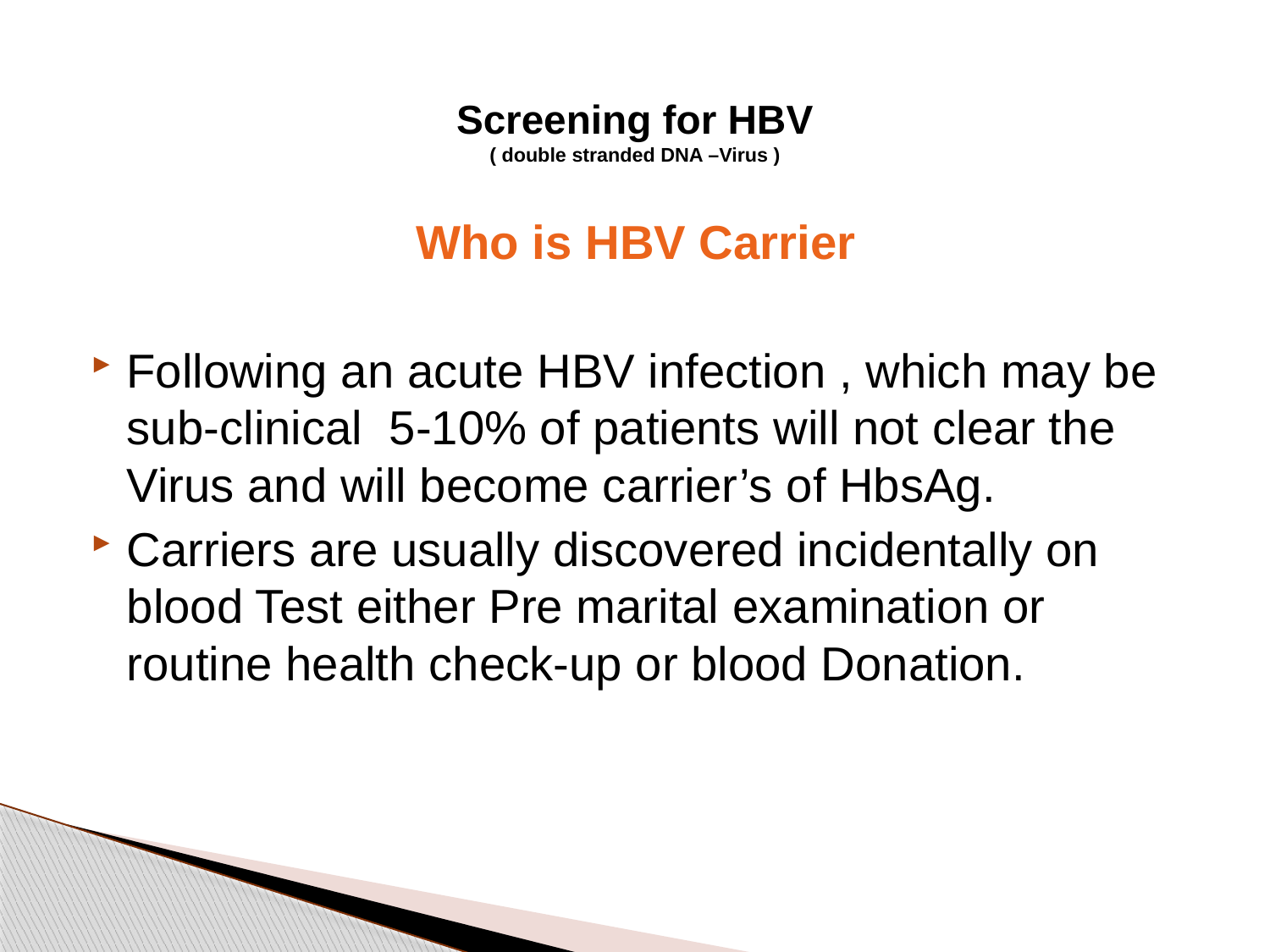

# Screening for HBV ( double stranded DNA –Virus )
Who is HBV Carrier

Following an acute HBV infection , which may be sub-clinical  5-10% of patients will not clear the Virus and will become carrier’s of HbsAg.
Carriers are usually discovered incidentally on blood Test either Pre marital examination or routine health check-up or blood Donation.